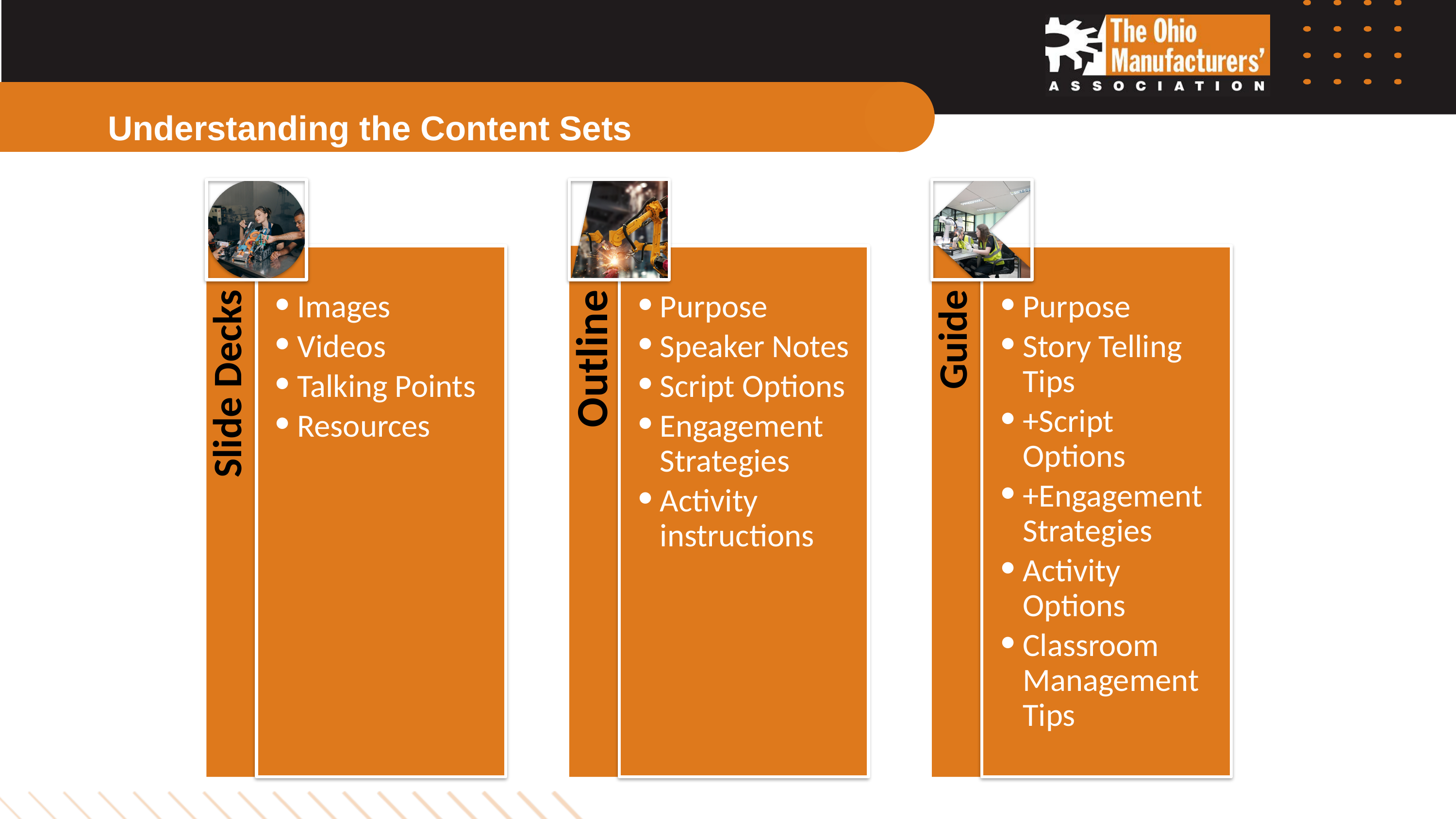

Understanding the Content Sets

Images
Videos
Talking Points
Resources

Purpose
Speaker Notes
Script Options
Engagement Strategies
Activity instructions

Purpose
Story Telling Tips
+Script Options
+Engagement Strategies
Activity Options
Classroom Management Tips

Slide Decks

Outline

Guide